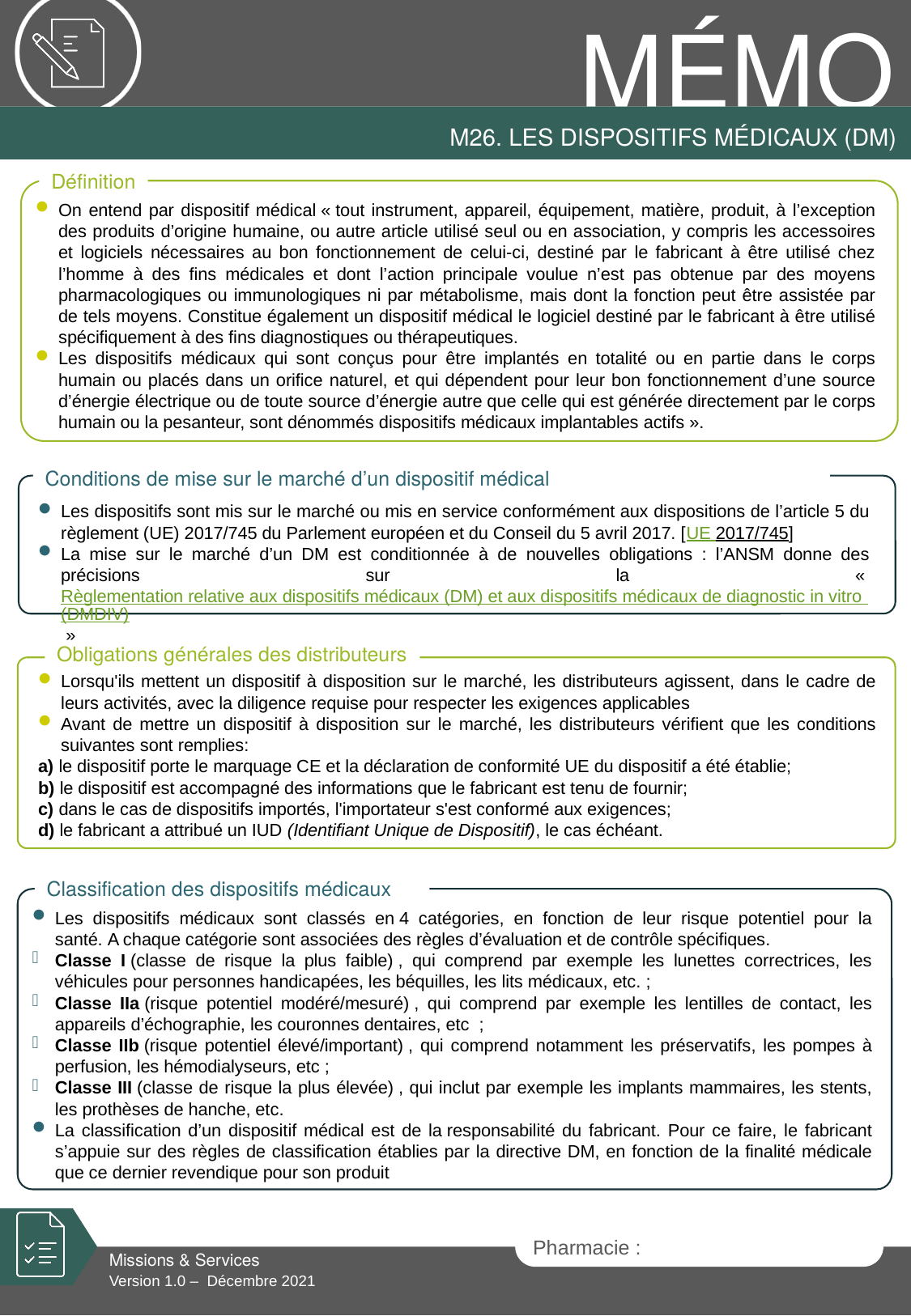

# M26. Les dispositifs médicaux (DM)
Définition

On entend par dispositif médical « tout instrument, appareil, équipement, matière, produit, à l’exception des produits d’origine humaine, ou autre article utilisé seul ou en association, y compris les accessoires et logiciels nécessaires au bon fonctionnement de celui-ci, destiné par le fabricant à être utilisé chez l’homme à des fins médicales et dont l’action principale voulue n’est pas obtenue par des moyens pharmacologiques ou immunologiques ni par métabolisme, mais dont la fonction peut être assistée par de tels moyens. Constitue également un dispositif médical le logiciel destiné par le fabricant à être utilisé spécifiquement à des fins diagnostiques ou thérapeutiques.
Les dispositifs médicaux qui sont conçus pour être implantés en totalité ou en partie dans le corps humain ou placés dans un orifice naturel, et qui dépendent pour leur bon fonctionnement d’une source d’énergie électrique ou de toute source d’énergie autre que celle qui est générée directement par le corps humain ou la pesanteur, sont dénommés dispositifs médicaux implantables actifs ».
Conditions de mise sur le marché d’un dispositif médical

Les dispositifs sont mis sur le marché ou mis en service conformément aux dispositions de l’article 5 du règlement (UE) 2017/745 du Parlement européen et du Conseil du 5 avril 2017. [UE 2017/745]
La mise sur le marché d’un DM est conditionnée à de nouvelles obligations : l’ANSM donne des précisions sur la « Règlementation relative aux dispositifs médicaux (DM) et aux dispositifs médicaux de diagnostic in vitro (DMDIV) »
Obligations générales des distributeurs

Lorsqu'ils mettent un dispositif à disposition sur le marché, les distributeurs agissent, dans le cadre de leurs activités, avec la diligence requise pour respecter les exigences applicables
Avant de mettre un dispositif à disposition sur le marché, les distributeurs vérifient que les conditions suivantes sont remplies:
a) le dispositif porte le marquage CE et la déclaration de conformité UE du dispositif a été établie;
b) le dispositif est accompagné des informations que le fabricant est tenu de fournir;
c) dans le cas de dispositifs importés, l'importateur s'est conformé aux exigences;
d) le fabricant a attribué un IUD (Identifiant Unique de Dispositif), le cas échéant.
Classification des dispositifs médicaux

Les dispositifs médicaux sont classés en 4 catégories, en fonction de leur risque potentiel pour la santé. A chaque catégorie sont associées des règles d’évaluation et de contrôle spécifiques.
Classe I (classe de risque la plus faible) , qui comprend par exemple les lunettes correctrices, les véhicules pour personnes handicapées, les béquilles, les lits médicaux, etc. ;
Classe IIa (risque potentiel modéré/mesuré) , qui comprend par exemple les lentilles de contact, les appareils d’échographie, les couronnes dentaires, etc  ;
Classe IIb (risque potentiel élevé/important) , qui comprend notamment les préservatifs, les pompes à perfusion, les hémodialyseurs, etc ;
Classe III (classe de risque la plus élevée) , qui inclut par exemple les implants mammaires, les stents, les prothèses de hanche, etc.
La classification d’un dispositif médical est de la responsabilité du fabricant. Pour ce faire, le fabricant s’appuie sur des règles de classification établies par la directive DM, en fonction de la finalité médicale que ce dernier revendique pour son produit